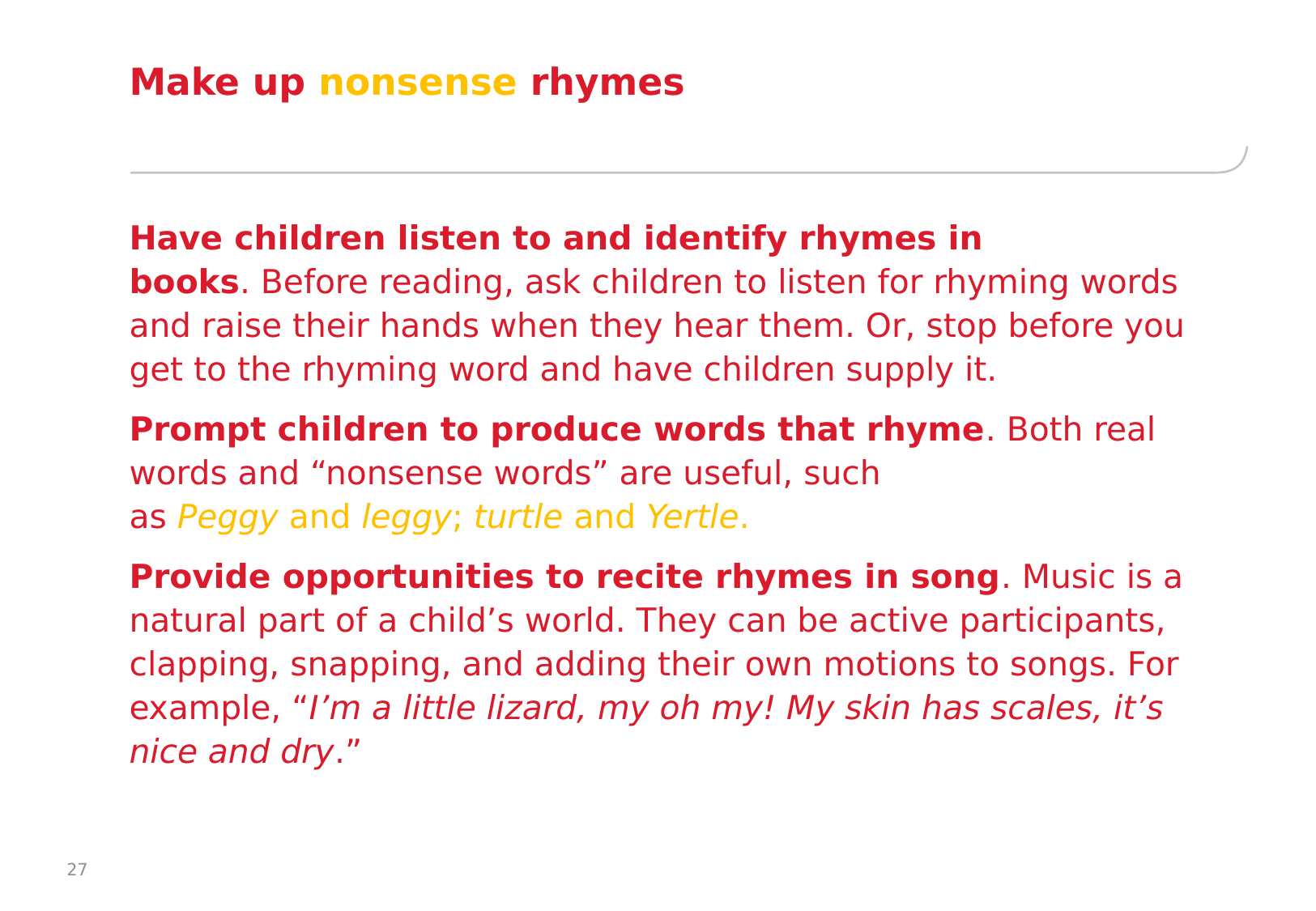

# Make up nonsense rhymes
Have children listen to and identify rhymes in books. Before reading, ask children to listen for rhyming words and raise their hands when they hear them. Or, stop before you get to the rhyming word and have children supply it.
Prompt children to produce words that rhyme. Both real words and “nonsense words” are useful, such as Peggy and leggy; turtle and Yertle.
Provide opportunities to recite rhymes in song. Music is a natural part of a child’s world. They can be active participants, clapping, snapping, and adding their own motions to songs. For example, “I’m a little lizard, my oh my! My skin has scales, it’s nice and dry.”

27